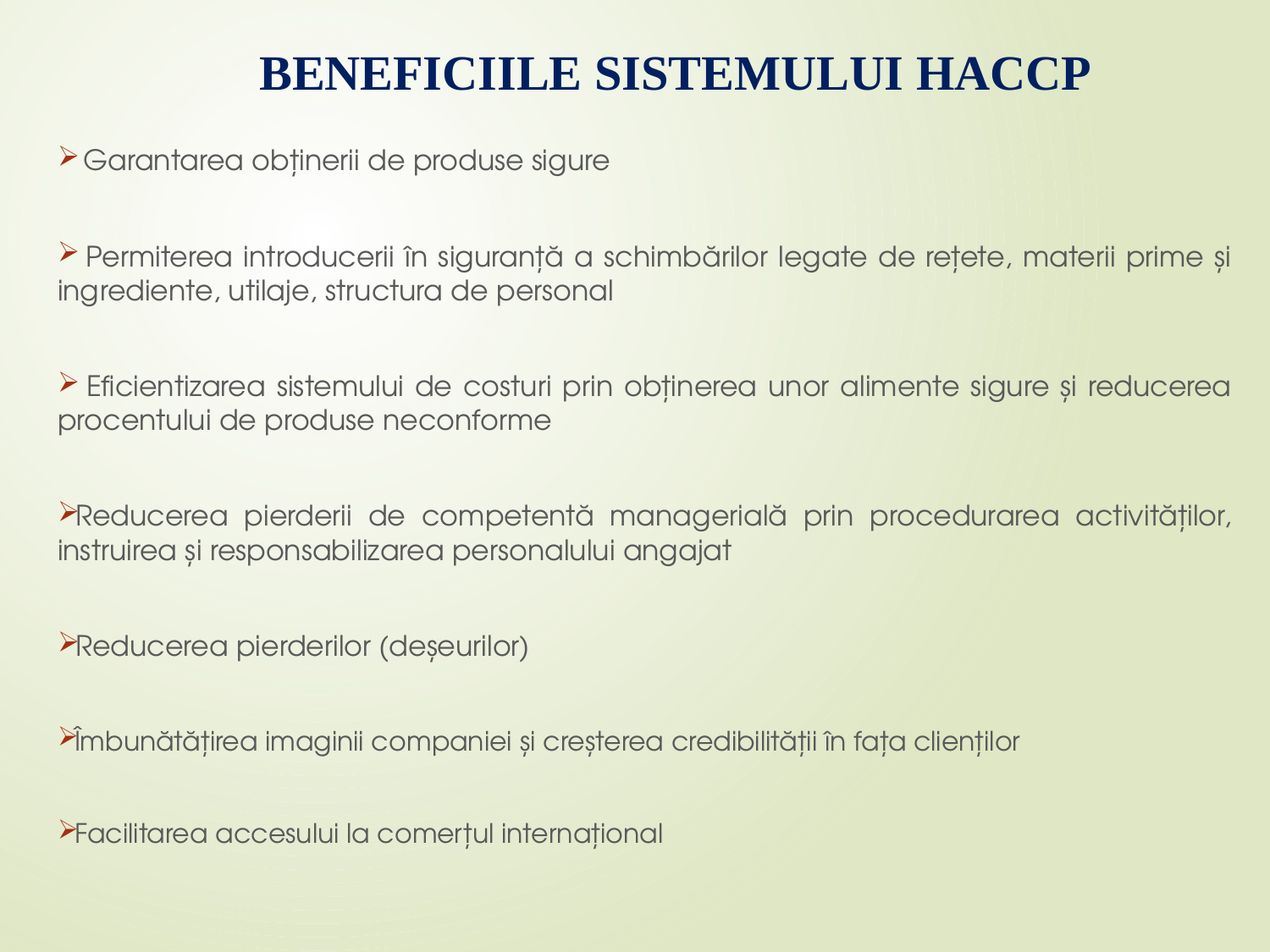

# BENEFICIILE SISTEMULUI HACCP
 Garantarea obținerii de produse sigure

 Permiterea introducerii în siguranță a schimbărilor legate de rețete, materii prime și ingrediente, utilaje, structura de personal

 Eficientizarea sistemului de costuri prin obținerea unor alimente sigure și reducerea procentului de produse neconforme

Reducerea pierderii de competentă managerială prin procedurarea activităților, instruirea şi responsabilizarea personalului angajat

Reducerea pierderilor (deșeurilor)

Îmbunătățirea imaginii companiei şi creșterea credibilității în fața clienților

Facilitarea accesului la comerțul internațional